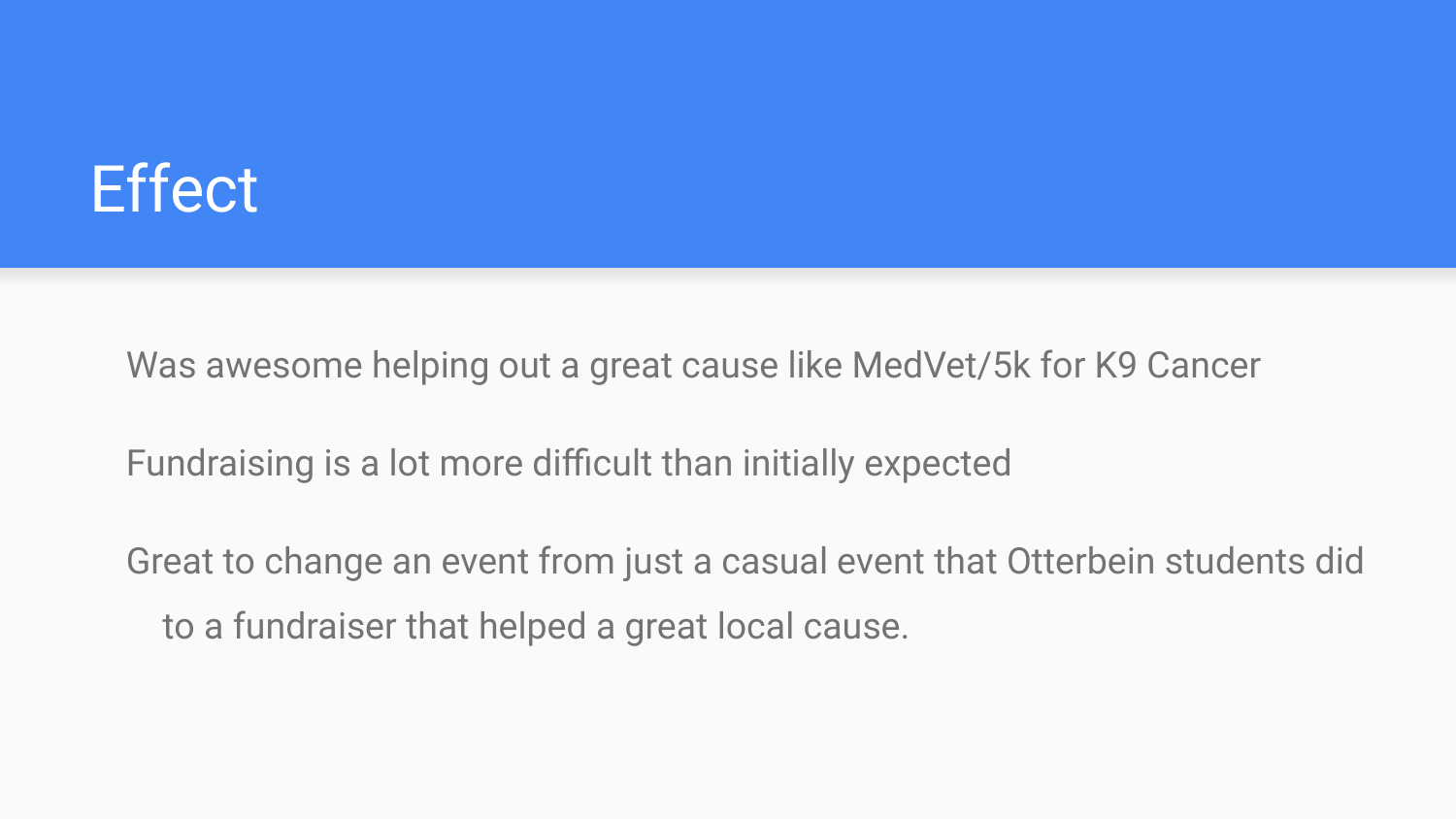

# Effect
Was awesome helping out a great cause like MedVet/5k for K9 Cancer
Fundraising is a lot more difficult than initially expected
Great to change an event from just a casual event that Otterbein students did to a fundraiser that helped a great local cause.